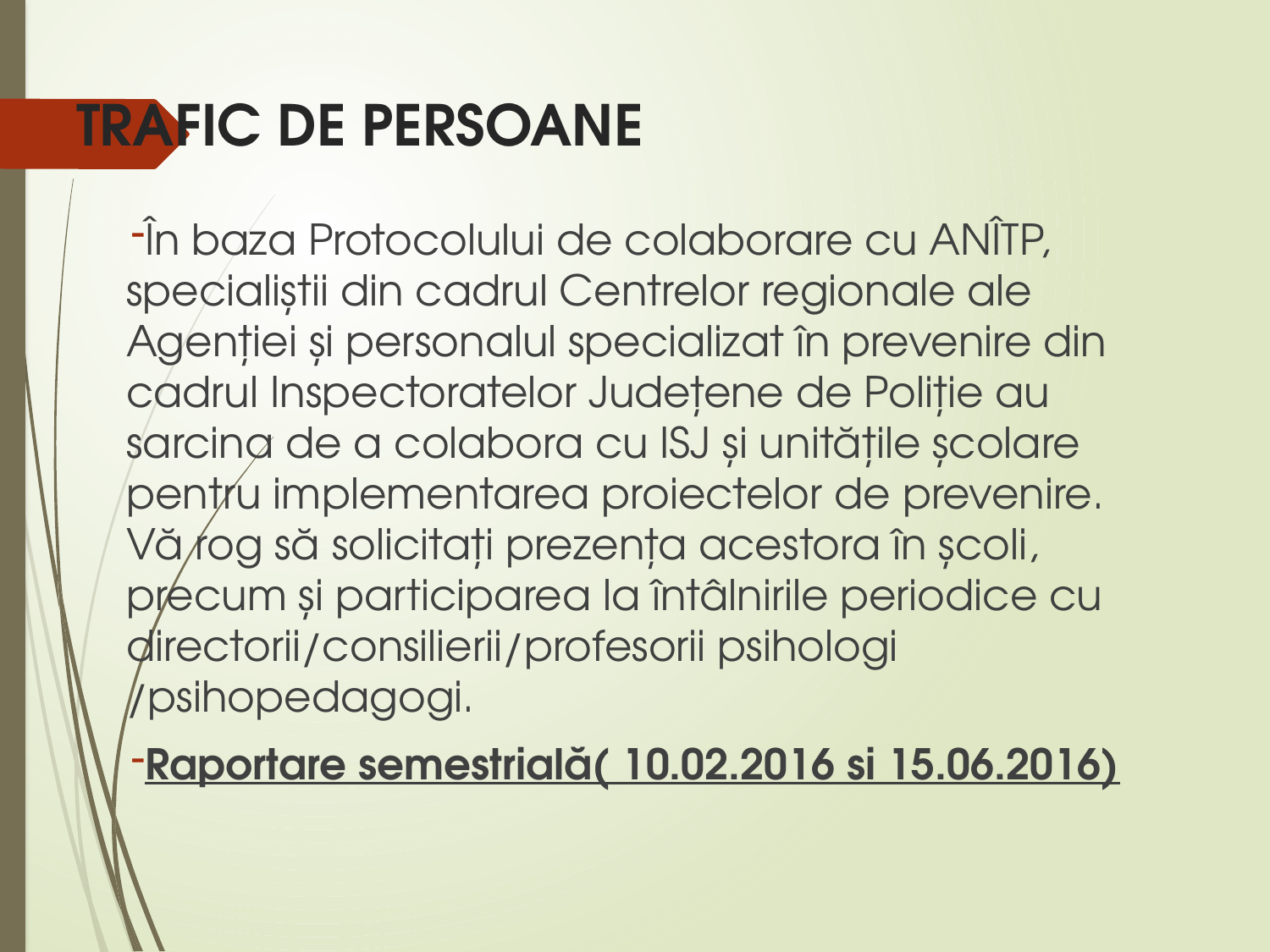

# TRAFIC DE PERSOANE
În baza Protocolului de colaborare cu ANÎTP, specialiștii din cadrul Centrelor regionale ale Agenției și personalul specializat în prevenire din cadrul Inspectoratelor Județene de Poliție au sarcina de a colabora cu ISJ și unitățile școlare pentru implementarea proiectelor de prevenire. Vă rog să solicitați prezența acestora în școli, precum și participarea la întâlnirile periodice cu directorii/consilierii/profesorii psihologi /psihopedagogi.
Raportare semestrială( 10.02.2016 si 15.06.2016)